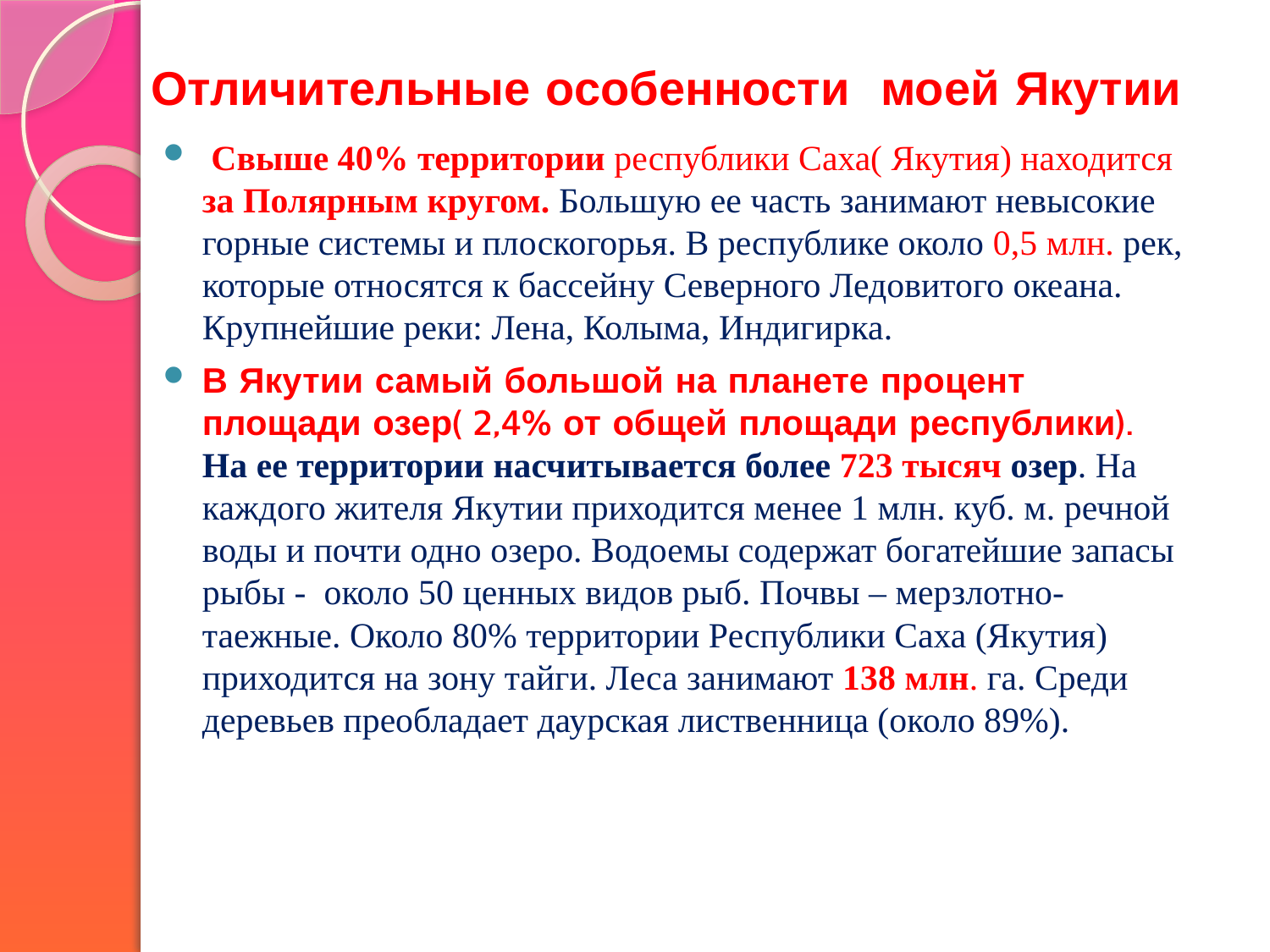

# Отличительные особенности  моей Якутии
 Свыше 40% территории республики Саха( Якутия) находится за Полярным кругом. Большую ее часть занимают невысокие горные системы и плоскогорья. В республике около 0,5 млн. рек, которые относятся к бассейну Северного Ледовитого океана. Крупнейшие реки: Лена, Колыма, Индигирка.
В Якутии самый большой на планете процент площади озер( 2,4% от общей площади республики).  На ее территории насчитывается более 723 тысяч озер. На каждого жителя Якутии приходится менее 1 млн. куб. м. речной воды и почти одно озеро. Водоемы содержат богатейшие запасы рыбы -  около 50 ценных видов рыб. Почвы – мерзлотно-таежные. Около 80% территории Республики Саха (Якутия) приходится на зону тайги. Леса занимают 138 млн. га. Среди деревьев преобладает даурская лиственница (около 89%).